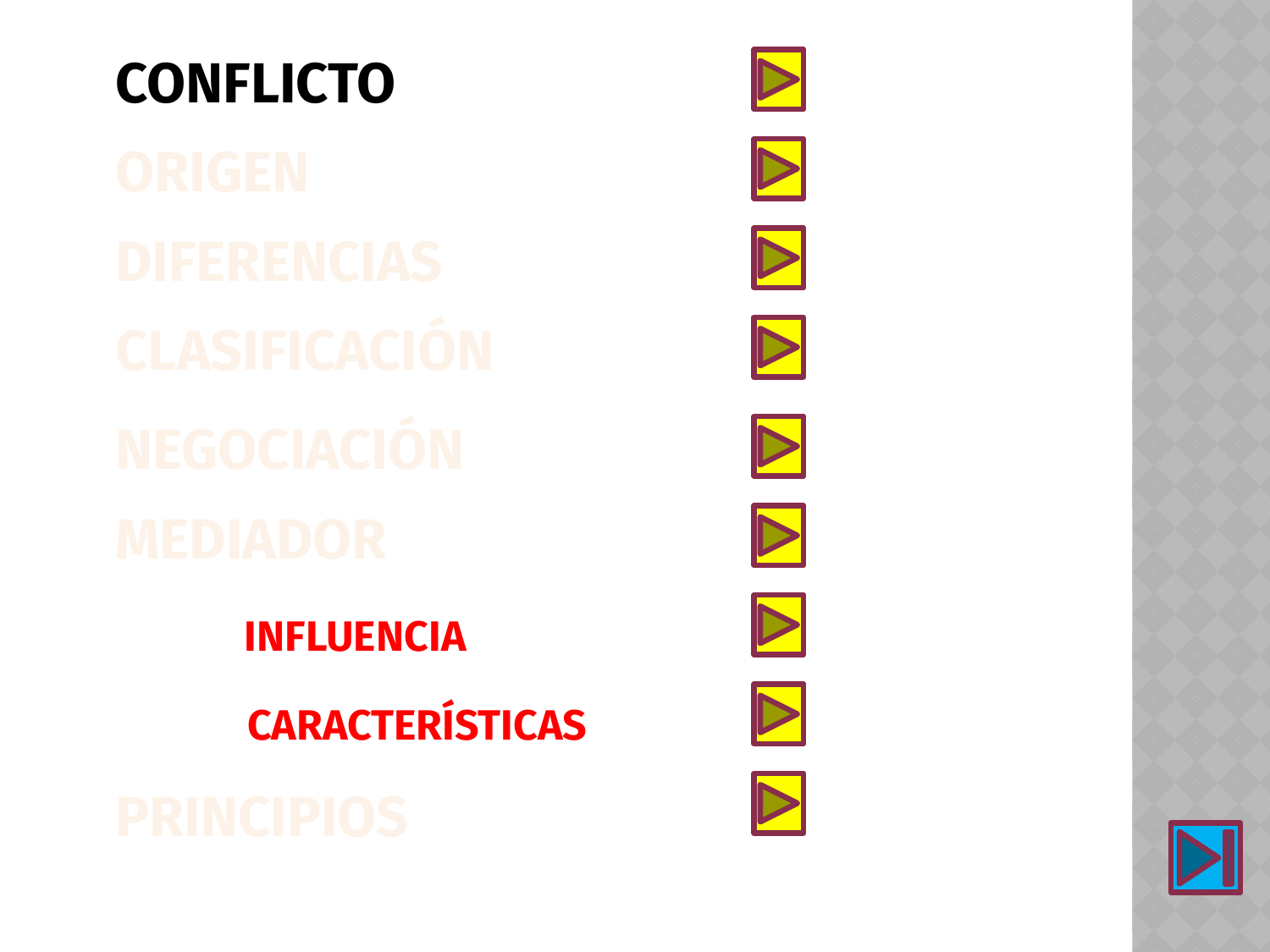

# conflicto

origen

diferencias

CLASIFICACIÓN

negociación

mediador

influencia

Características

principios